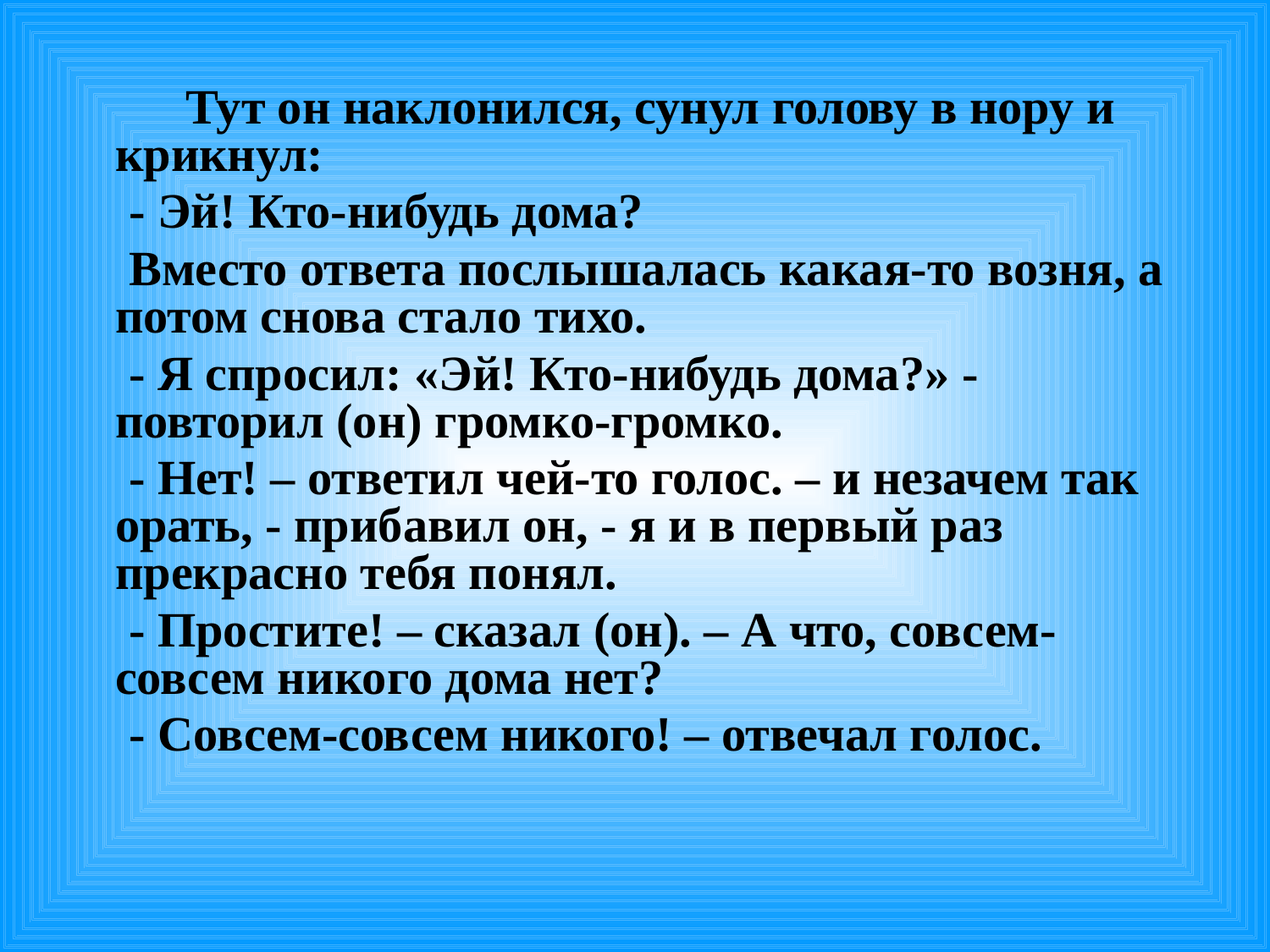

Тут он наклонился, сунул голову в нору и крикнул:
     - Эй! Кто-нибудь дома?
     Вместо ответа послышалась какая-то возня, а потом снова стало тихо.
     - Я спросил: «Эй! Кто-нибудь дома?» - повторил (он) громко-громко.
     - Нет! – ответил чей-то голос. – и незачем так орать, - прибавил он, - я и в первый раз прекрасно тебя понял.
     - Простите! – сказал (он). – А что, совсем-совсем никого дома нет?
     - Совсем-совсем никого! – отвечал голос.